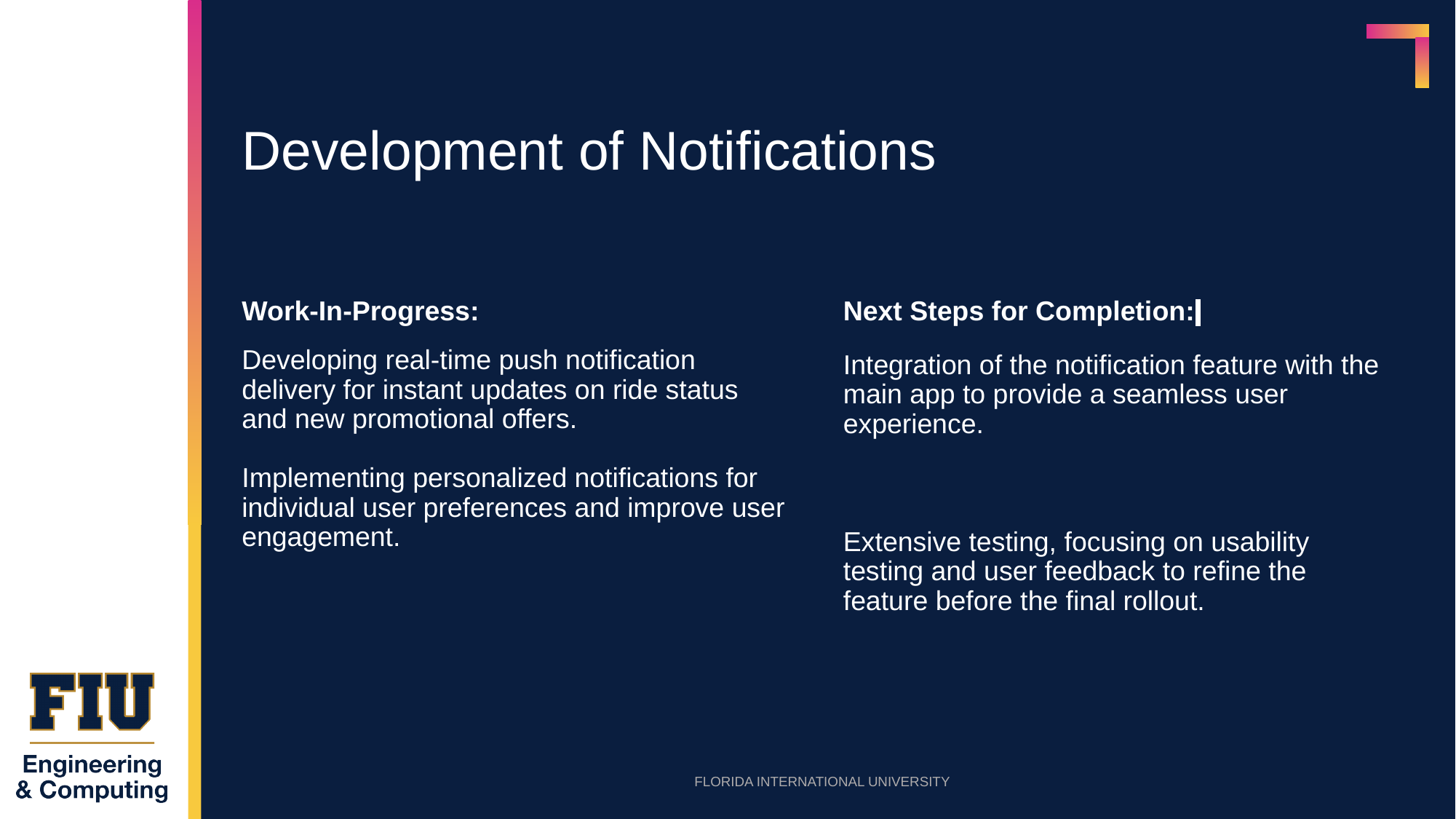

# Development of Notifications
Next Steps for Completion:

Integration of the notification feature with the main app to provide a seamless user experience.

Extensive testing, focusing on usability testing and user feedback to refine the feature before the final rollout.
Work-In-Progress:

Developing real-time push notification delivery for instant updates on ride status and new promotional offers.

Implementing personalized notifications for individual user preferences and improve user engagement.